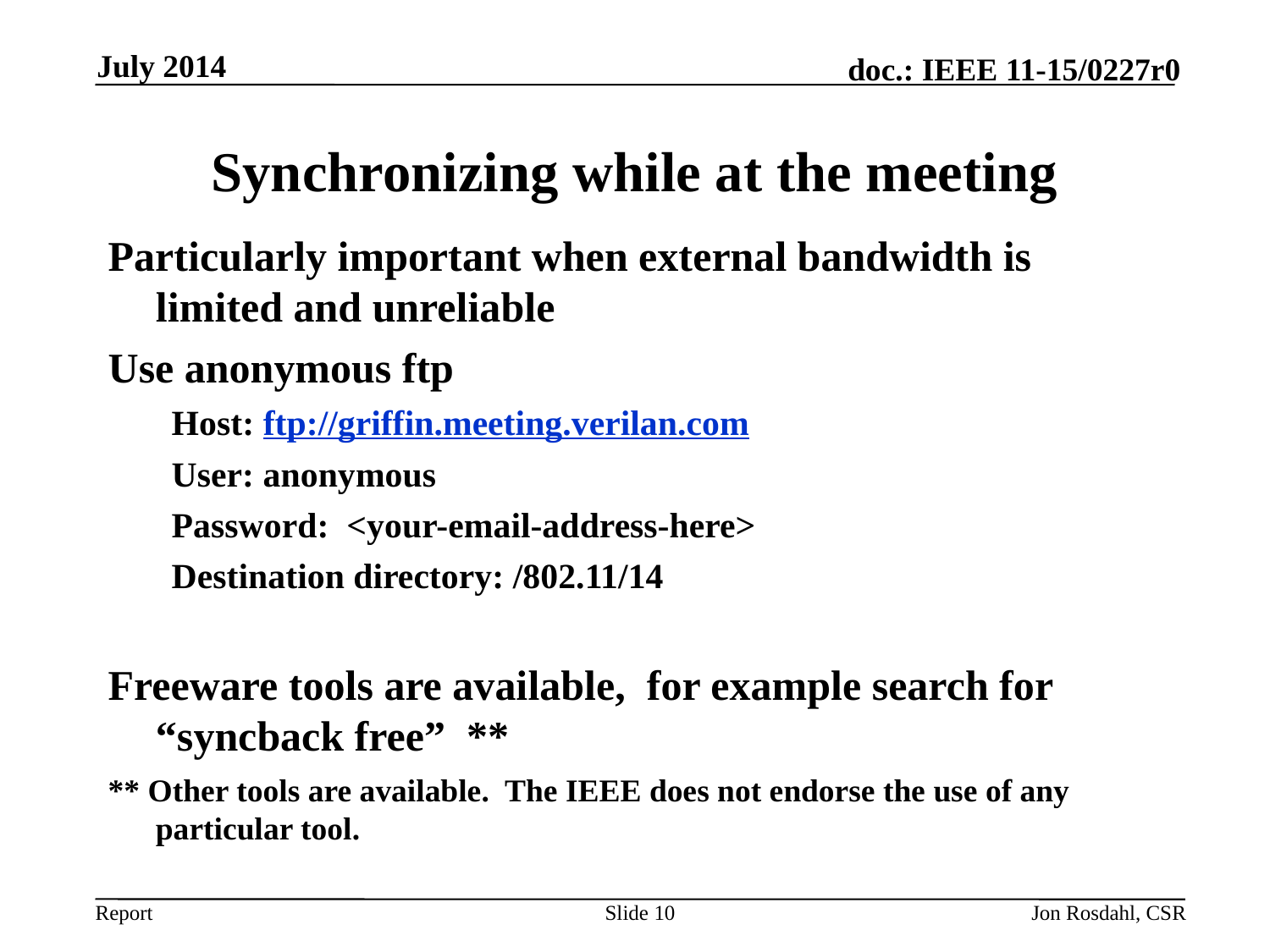

July 2014
# Synchronizing while at the meeting
Particularly important when external bandwidth is limited and unreliable
Use anonymous ftp
Host: ftp://griffin.meeting.verilan.com
User: anonymous
Password:  <your-email-address-here>
Destination directory: /802.11/14

Freeware tools are available,  for example search for “syncback free”  **
** Other tools are available.  The IEEE does not endorse the use of any particular tool.

Slide 10
Jon Rosdahl, CSR